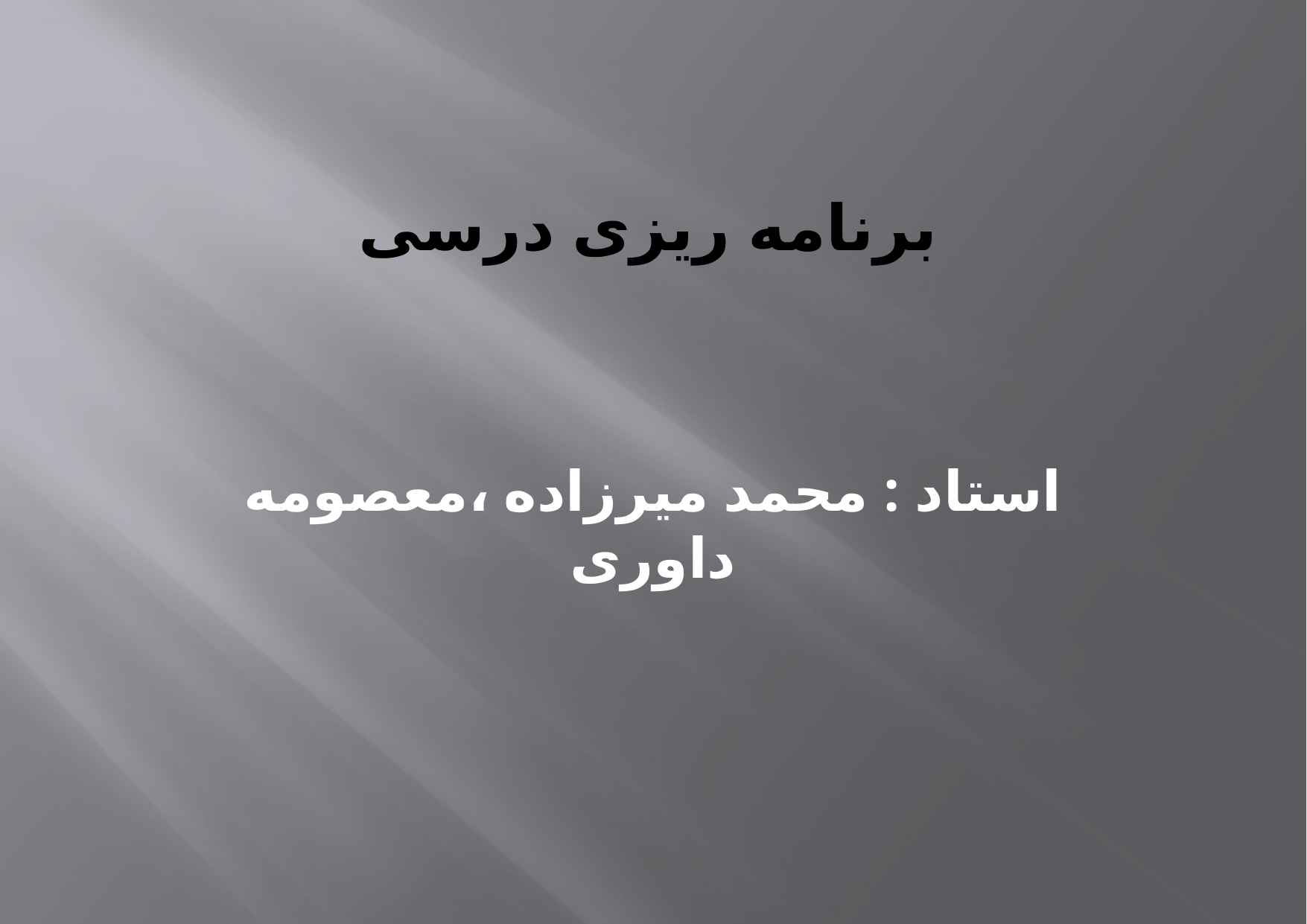

# برنامه ریزی درسی
استاد : محمد میرزاده ،معصومه داوری